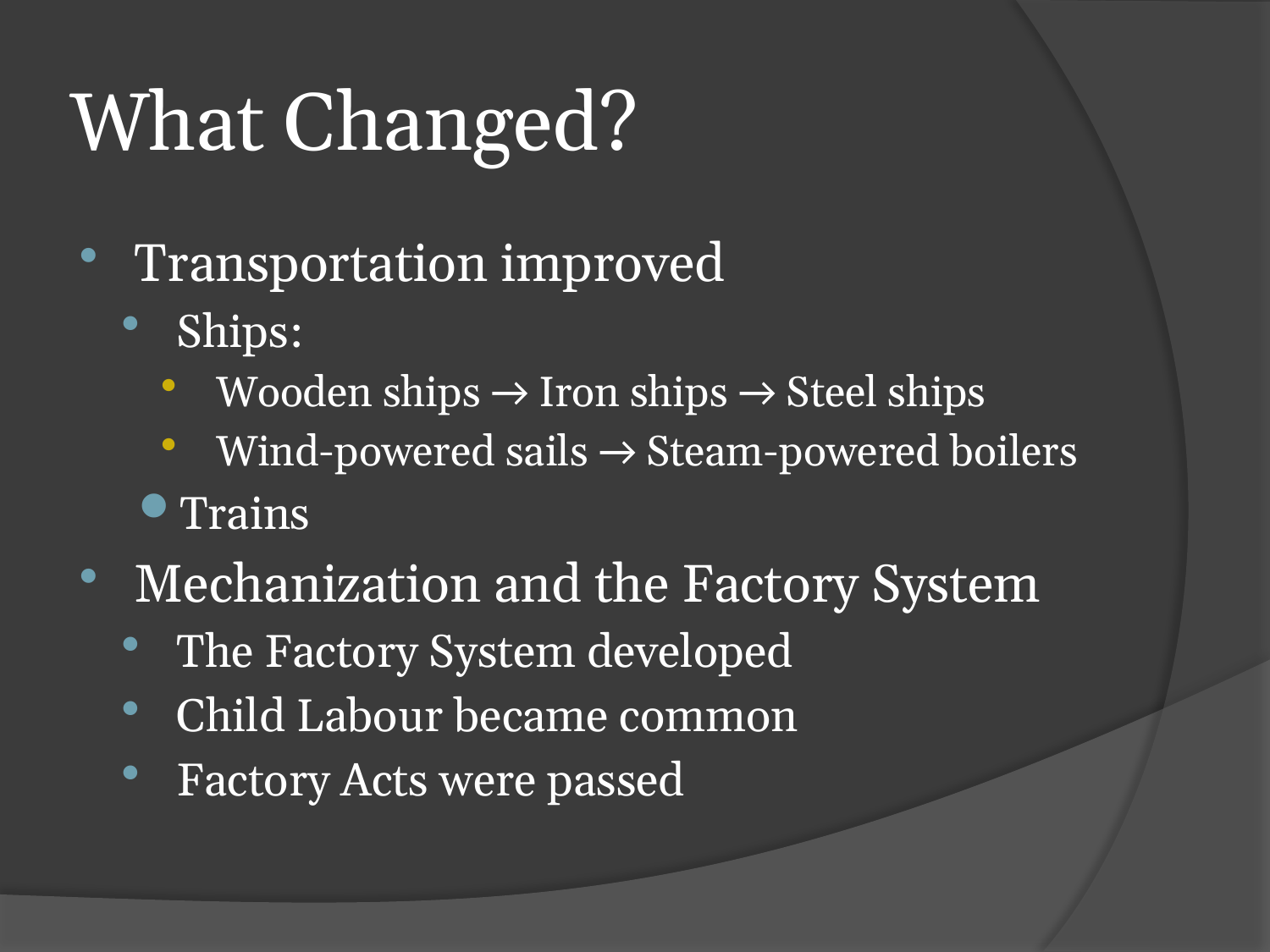

# What Changed?
Transportation improved
Ships:
Wooden ships → Iron ships → Steel ships
Wind-powered sails → Steam-powered boilers
Trains
Mechanization and the Factory System
The Factory System developed
Child Labour became common
Factory Acts were passed